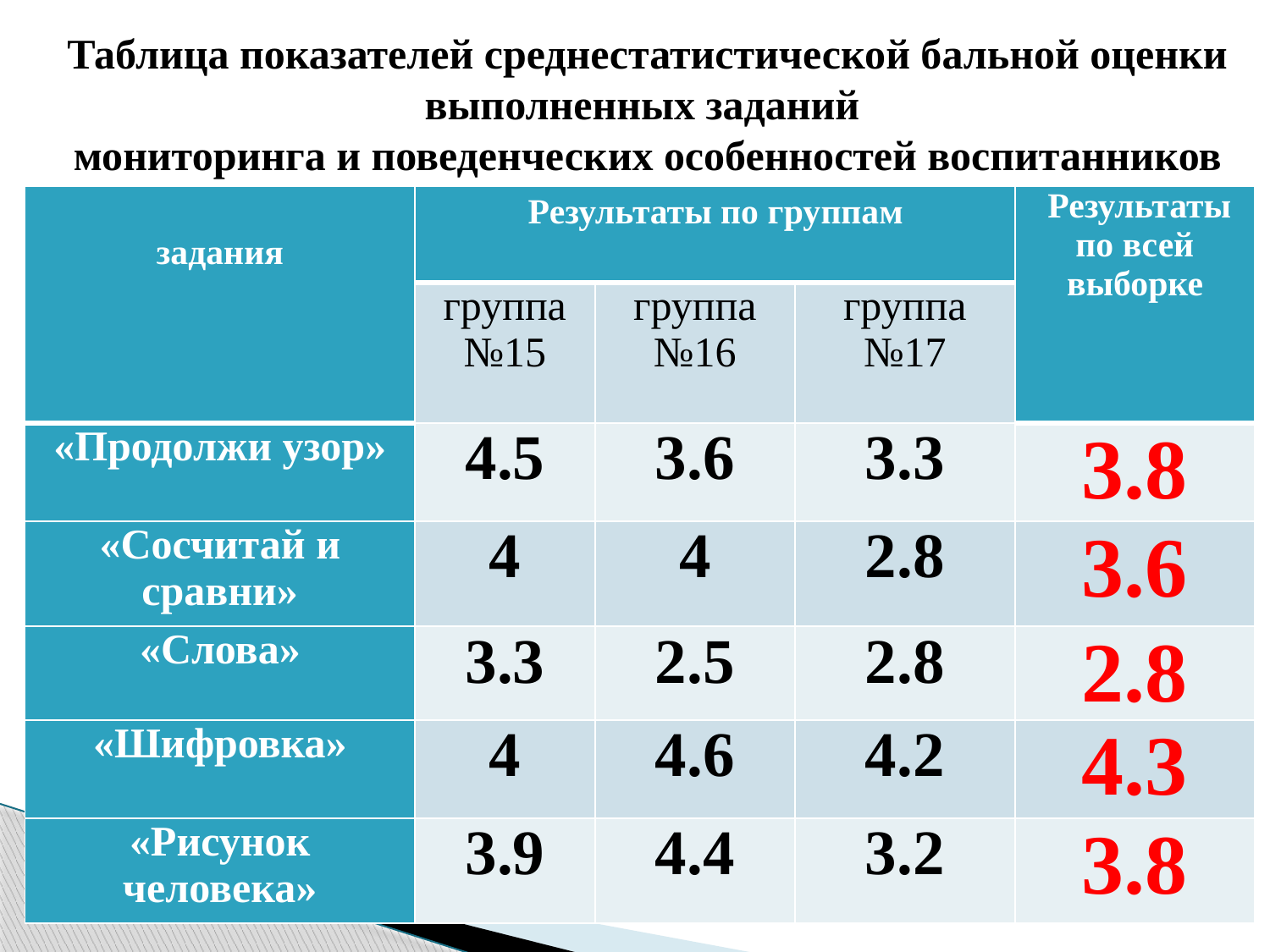

Таблица показателей среднестатистической бальной оценки выполненных заданий
мониторинга и поведенческих особенностей воспитанников
| задания | Результаты по группам |  |  | Результаты по всей выборке |
| --- | --- | --- | --- | --- |
|  | группа №15 | группа №16 | группа №17 |  |
| «Продолжи узор» | 4.5 | 3.6 | 3.3 | 3.8 |
| «Сосчитай и сравни» | 4 | 4 | 2.8 | 3.6 |
| «Слова» | 3.3 | 2.5 | 2.8 | 2.8 |
| «Шифровка» | 4 | 4.6 | 4.2 | 4.3 |
| «Рисунок человека» | 3.9 | 4.4 | 3.2 | 3.8 |